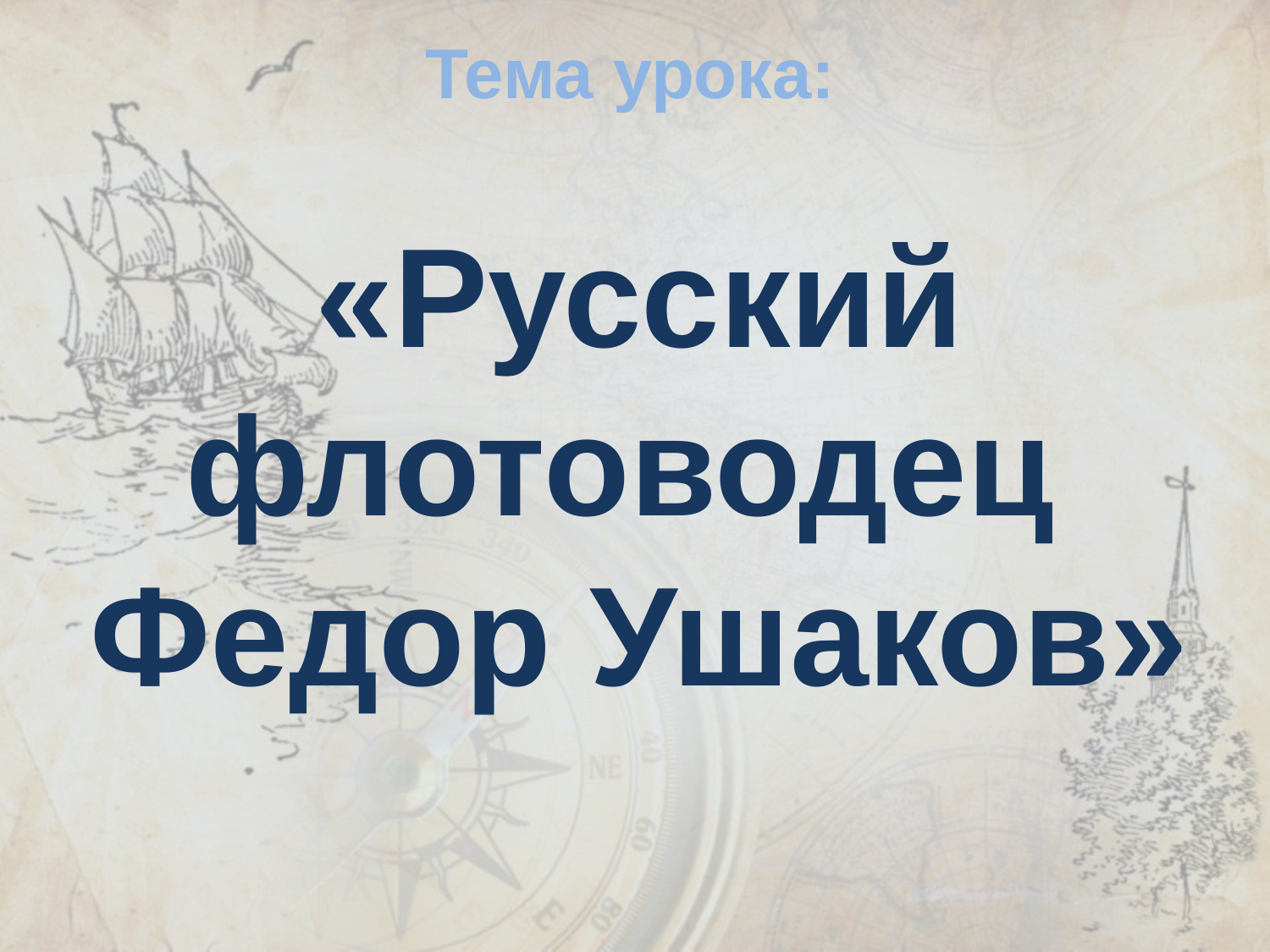

# Тема урока: «Русский флотоводец Федор Ушаков»